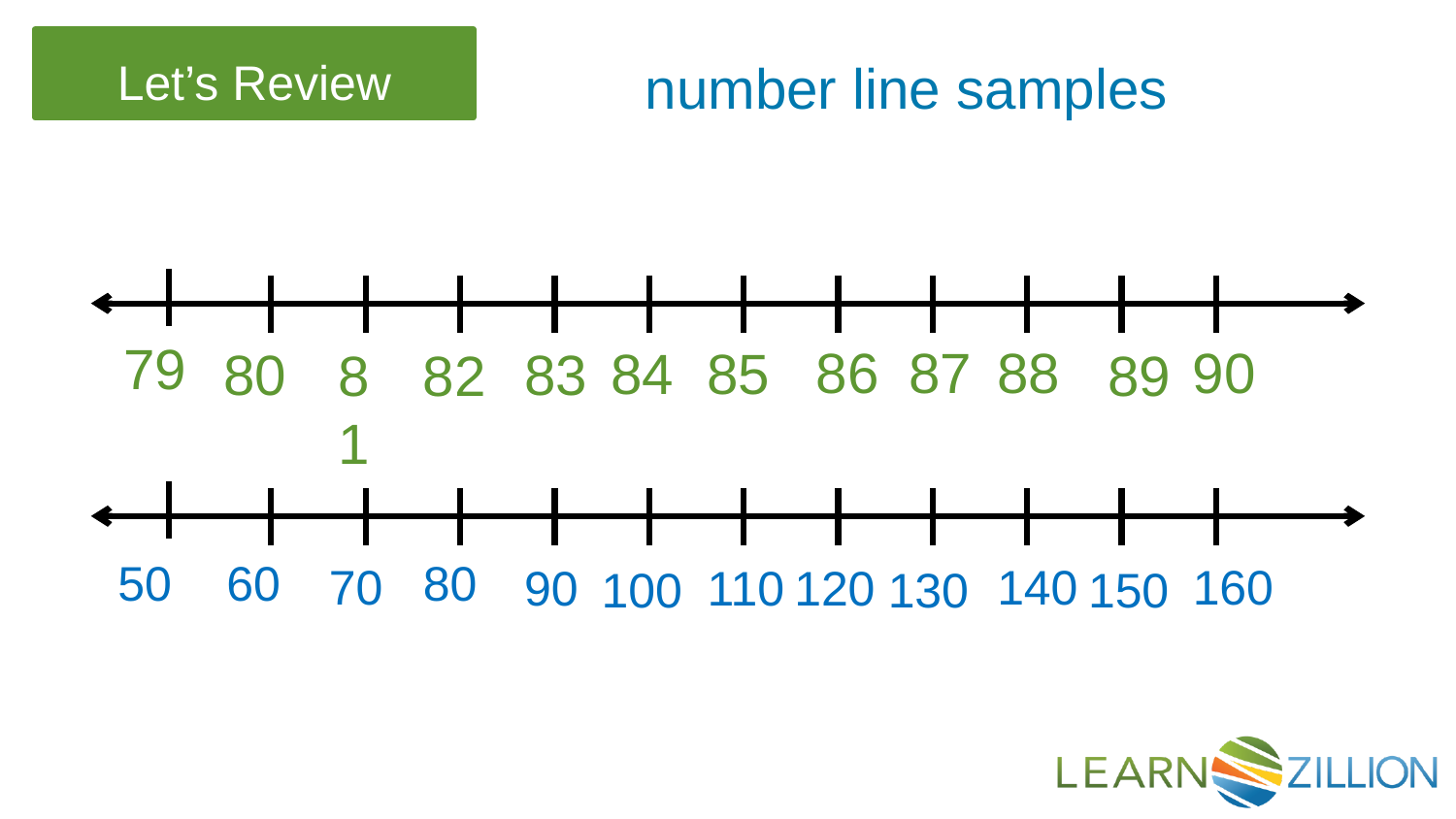

number line samples
79
86
87
88
90
84
85
83
80
81
82
89
80
50
60
70
140
160
110
120
90
100
130
150